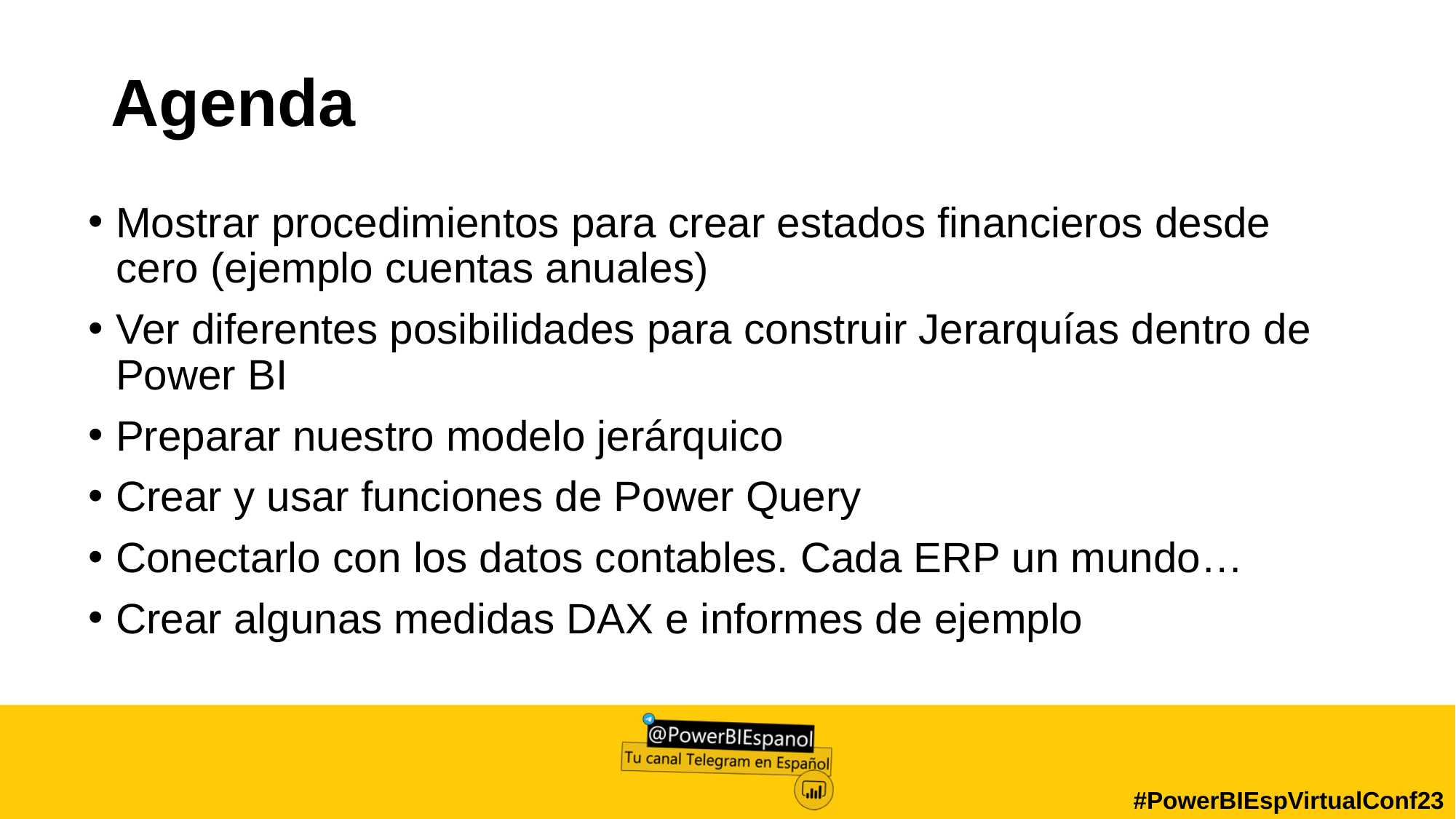

# Agenda
Mostrar procedimientos para crear estados financieros desde cero (ejemplo cuentas anuales)
Ver diferentes posibilidades para construir Jerarquías dentro de Power BI
Preparar nuestro modelo jerárquico
Crear y usar funciones de Power Query
Conectarlo con los datos contables. Cada ERP un mundo…
Crear algunas medidas DAX e informes de ejemplo